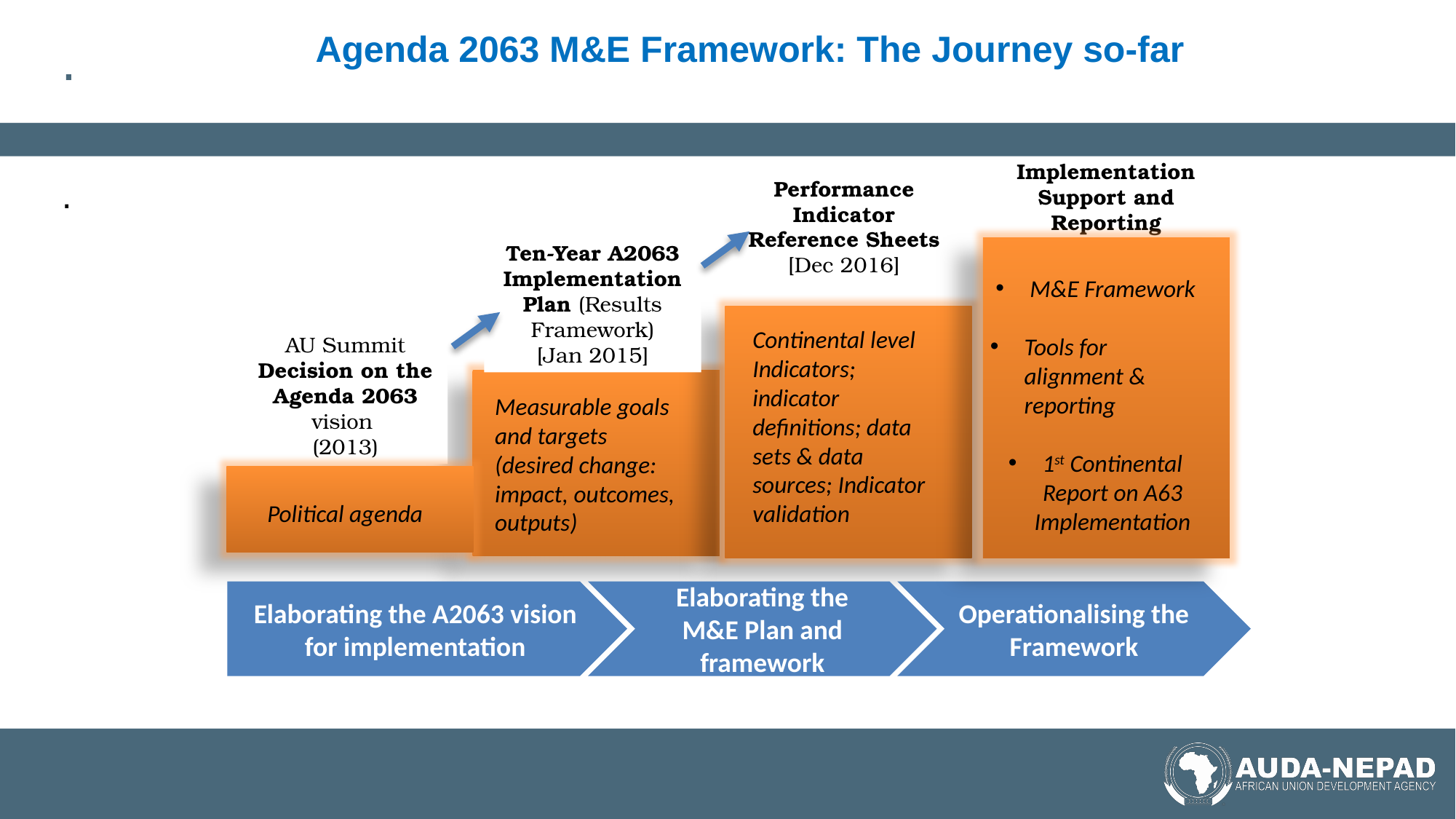

# .
Agenda 2063 M&E Framework: The Journey so-far
Implementation Support and Reporting
Performance Indicator Reference Sheets [Dec 2016]
.
Ten-Year A2063 Implementation Plan (Results Framework)
[Jan 2015]

M&E Framework

Tools for alignment & reporting

1st Continental Report on A63 Implementation

Continental level Indicators; indicator definitions; data sets & data sources; Indicator validation
AU Summit Decision on the Agenda 2063 vision
(2013)

Measurable goals and targets (desired change: impact, outcomes, outputs)

Political agenda
Elaborating the A2063 vision for implementation
Elaborating the M&E Plan and framework
Operationalising the Framework